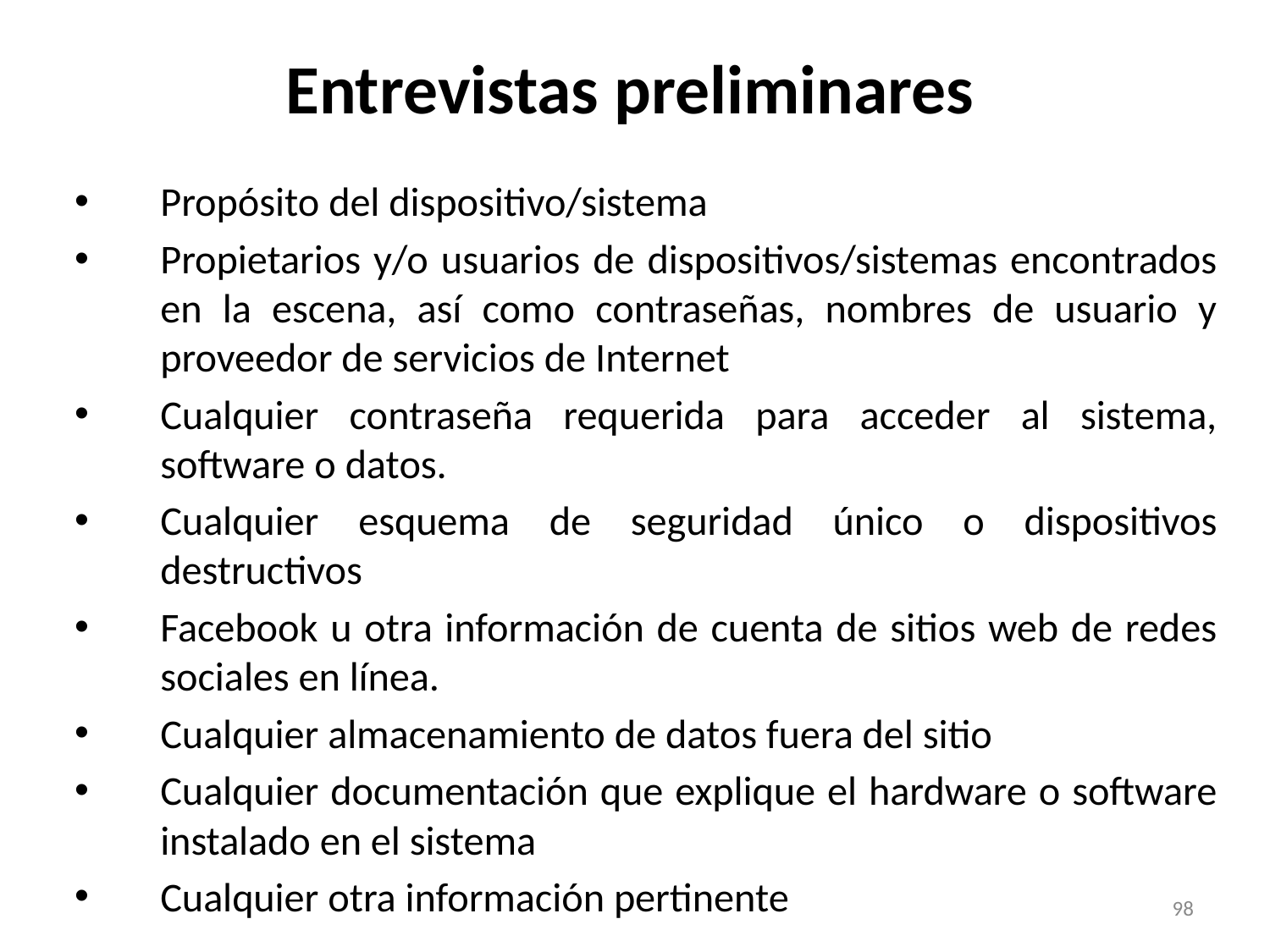

# Entrevistas preliminares
Propósito del dispositivo/sistema
Propietarios y/o usuarios de dispositivos/sistemas encontrados en la escena, así como contraseñas, nombres de usuario y proveedor de servicios de Internet
Cualquier contraseña requerida para acceder al sistema, software o datos.
Cualquier esquema de seguridad único o dispositivos destructivos
Facebook u otra información de cuenta de sitios web de redes sociales en línea.
Cualquier almacenamiento de datos fuera del sitio
Cualquier documentación que explique el hardware o software instalado en el sistema
Cualquier otra información pertinente
98